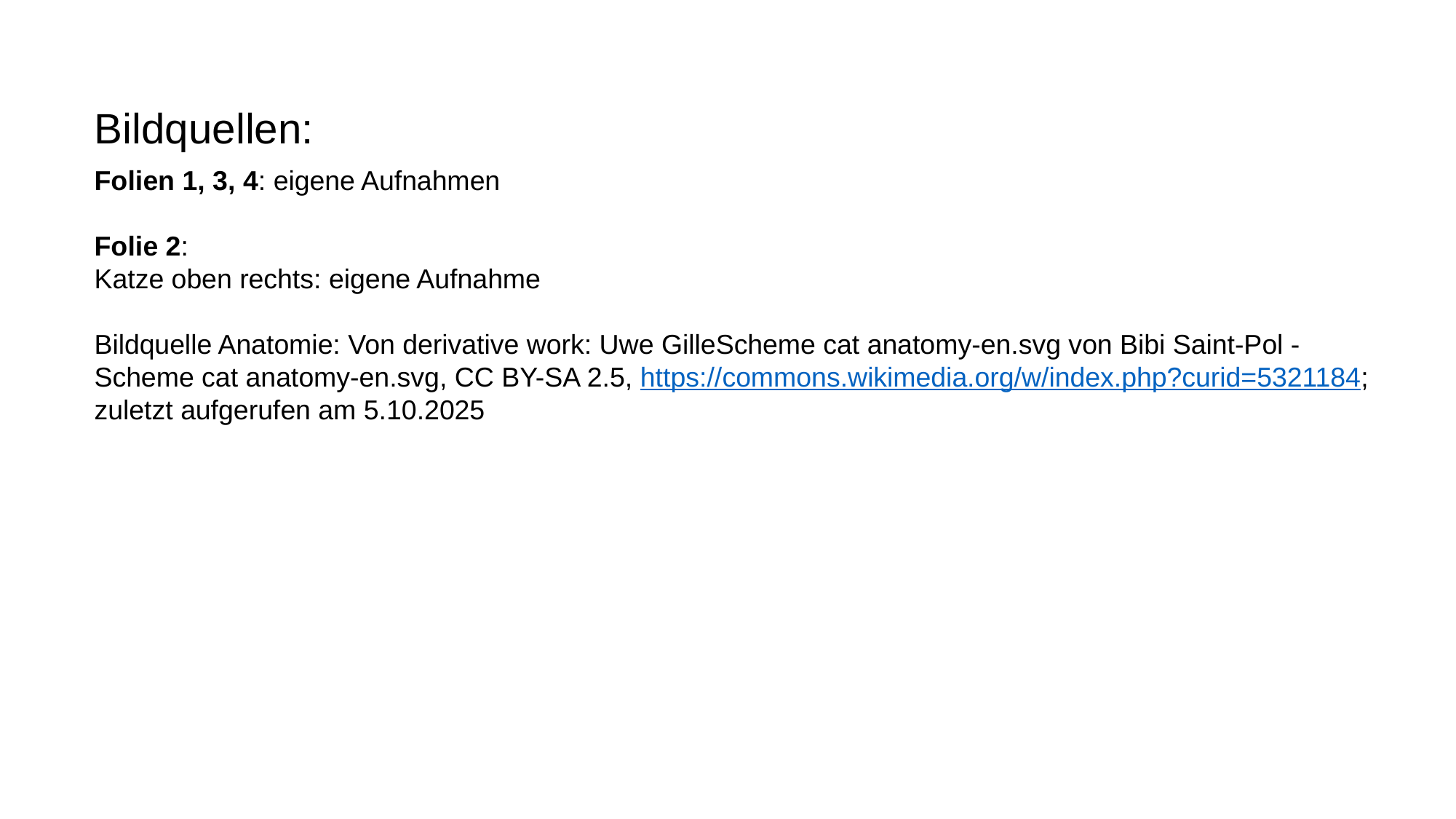

Bildquellen:
Folien 1, 3, 4: eigene Aufnahmen

Folie 2:
Katze oben rechts: eigene Aufnahme

Bildquelle Anatomie: Von derivative work: Uwe GilleScheme cat anatomy-en.svg von Bibi Saint-Pol - Scheme cat anatomy-en.svg, CC BY-SA 2.5, https://commons.wikimedia.org/w/index.php?curid=5321184; zuletzt aufgerufen am 5.10.2025